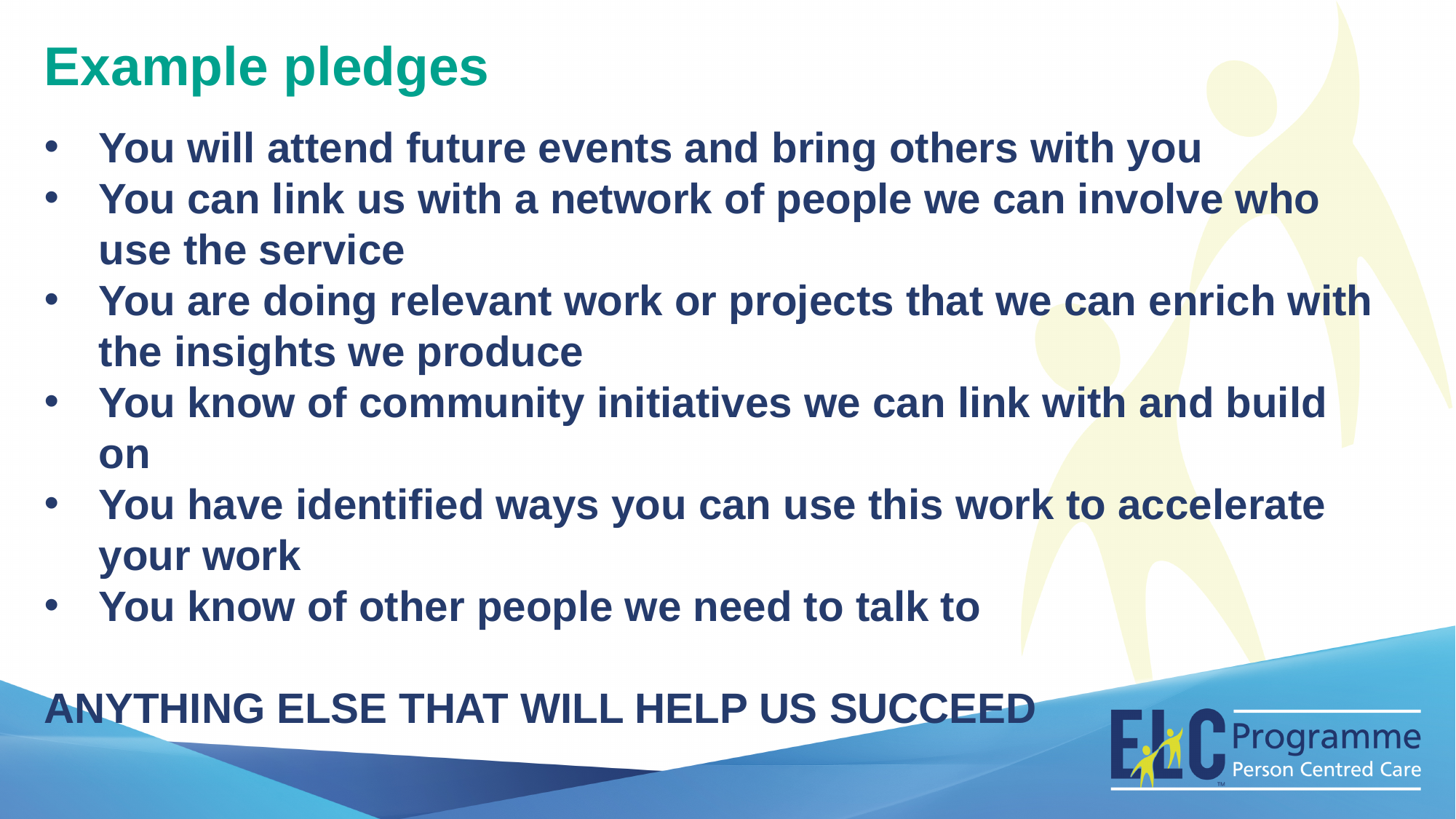

Example pledges
You will attend future events and bring others with you
You can link us with a network of people we can involve who use the service
You are doing relevant work or projects that we can enrich with the insights we produce
You know of community initiatives we can link with and build on
You have identified ways you can use this work to accelerate your work
You know of other people we need to talk to

ANYTHING ELSE THAT WILL HELP US SUCCEED